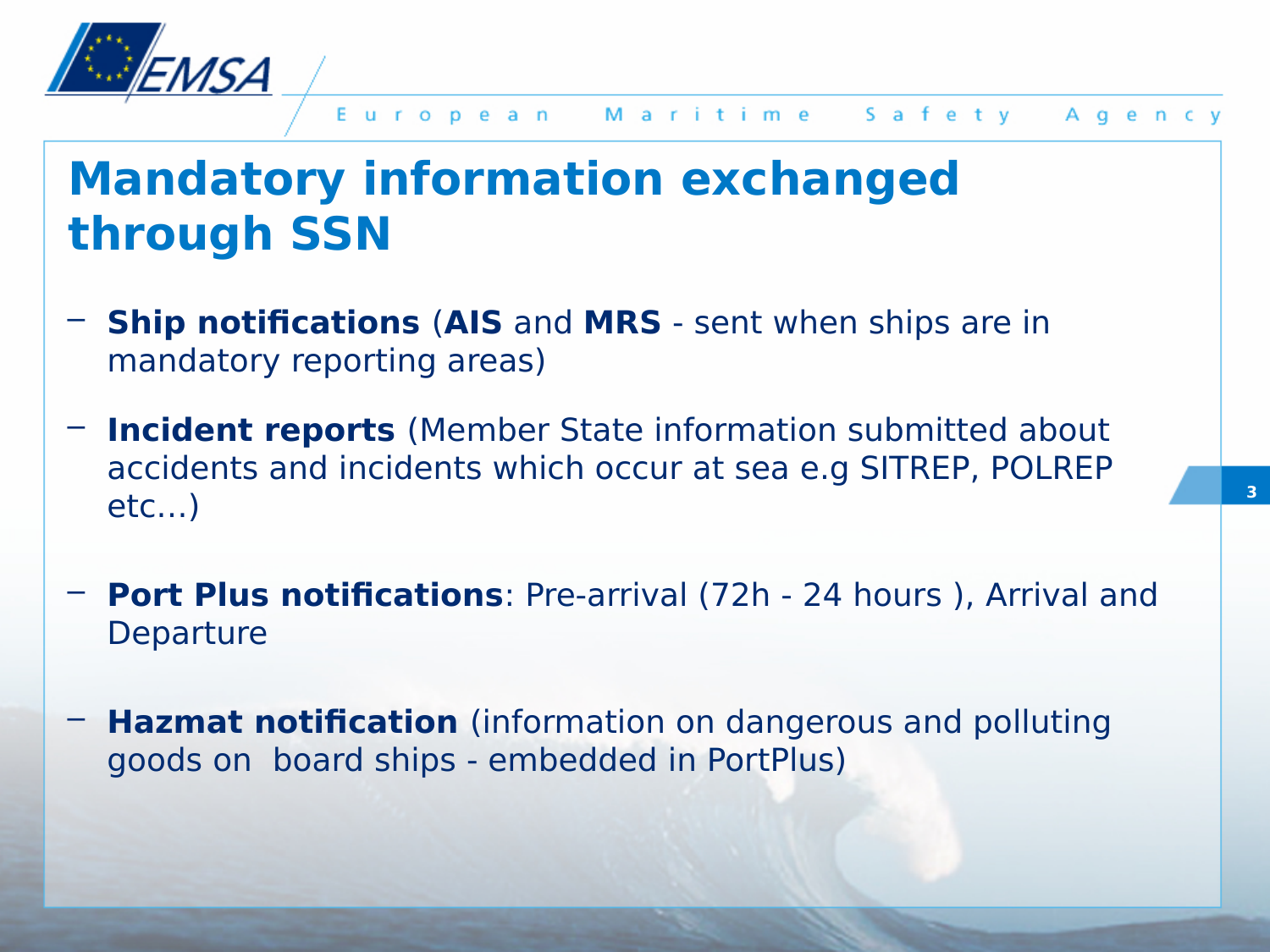

Mandatory information exchanged through SSN
Ship notifications (AIS and MRS - sent when ships are in mandatory reporting areas)

Incident reports (Member State information submitted about accidents and incidents which occur at sea e.g SITREP, POLREP etc…)

Port Plus notifications: Pre-arrival (72h - 24 hours ), Arrival and Departure

Hazmat notification (information on dangerous and polluting goods on  board ships - embedded in PortPlus)
3